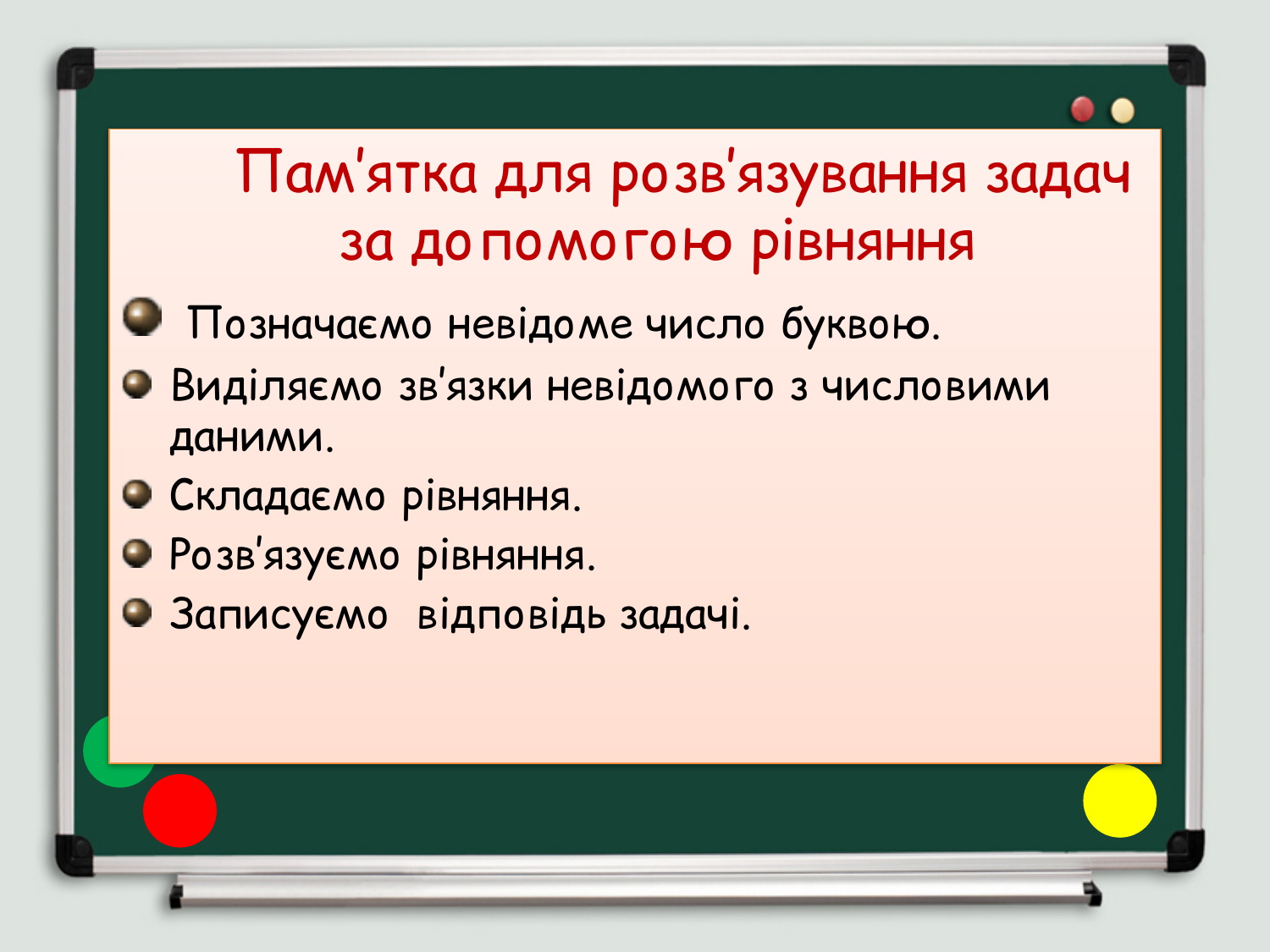

Пам’ятка для розв’язування задач за допомогою рівняння
 Позначаємо невідоме число буквою.
Виділяємо зв’язки невідомого з числовими даними.
Складаємо рівняння.
Розв’язуємо рівняння.
Записуємо  відповідь задачі.